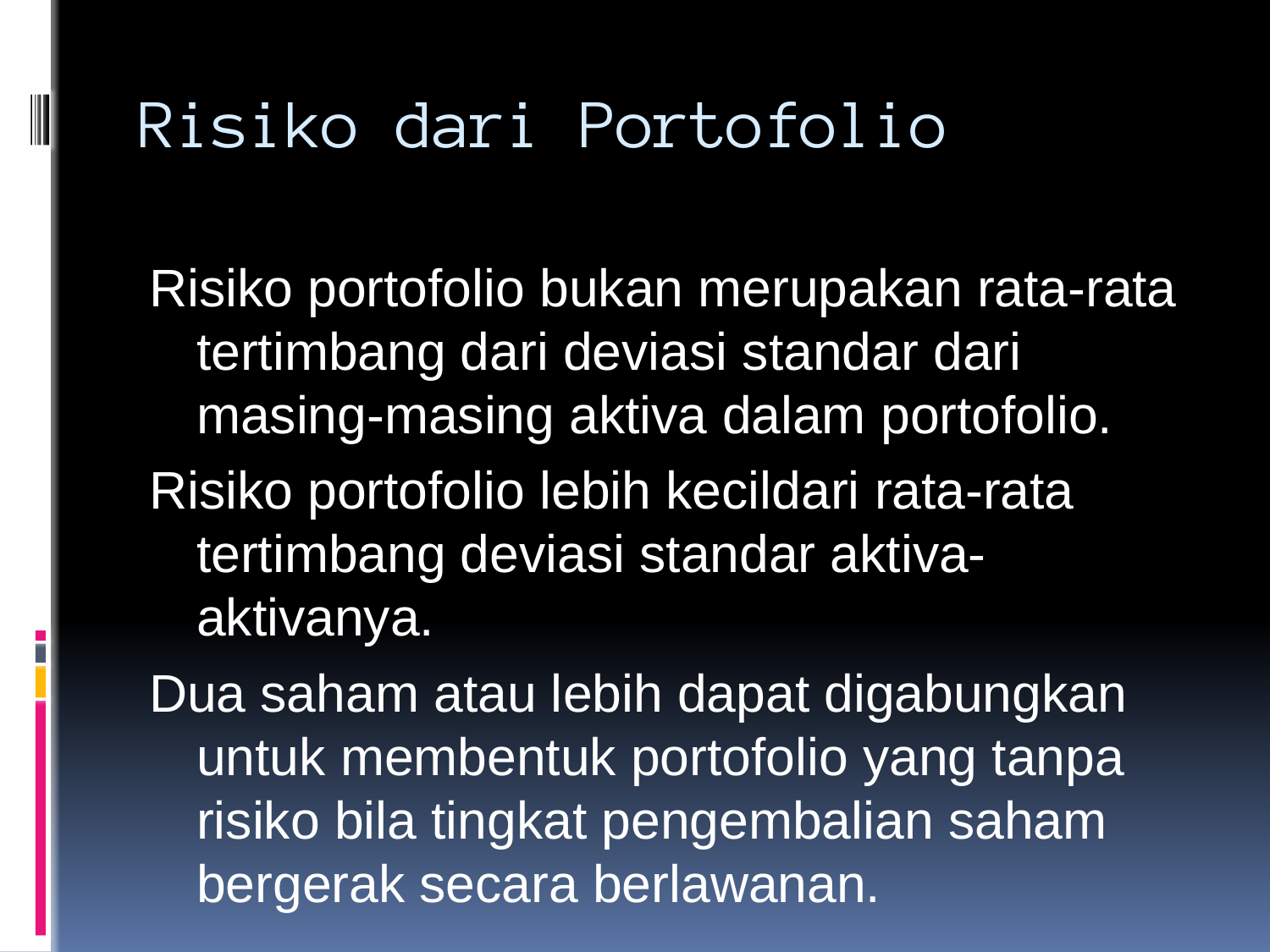

# Risiko dari Portofolio
Risiko portofolio bukan merupakan rata-rata tertimbang dari deviasi standar dari masing-masing aktiva dalam portofolio.
Risiko portofolio lebih kecildari rata-rata tertimbang deviasi standar aktiva-aktivanya.
Dua saham atau lebih dapat digabungkan untuk membentuk portofolio yang tanpa risiko bila tingkat pengembalian saham bergerak secara berlawanan.